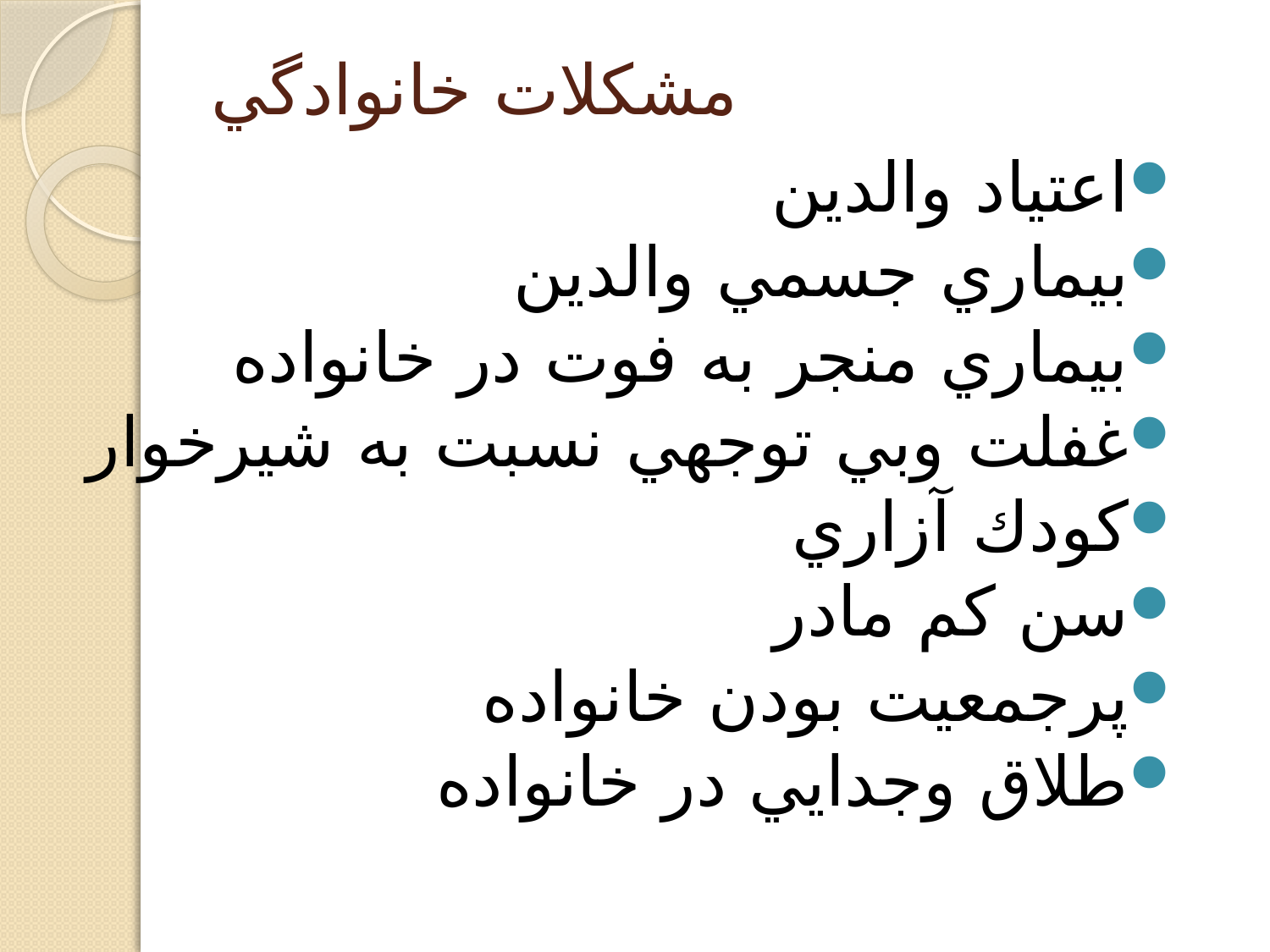

# مشكلات خانوادگي
اعتياد والدين
بيماري جسمي والدين
بيماري منجر به فوت در خانواده
غفلت وبي توجهي نسبت به شيرخوار
كودك آزاري
سن كم مادر
پرجمعیت بودن خانواده
طلاق وجدايي در خانواده